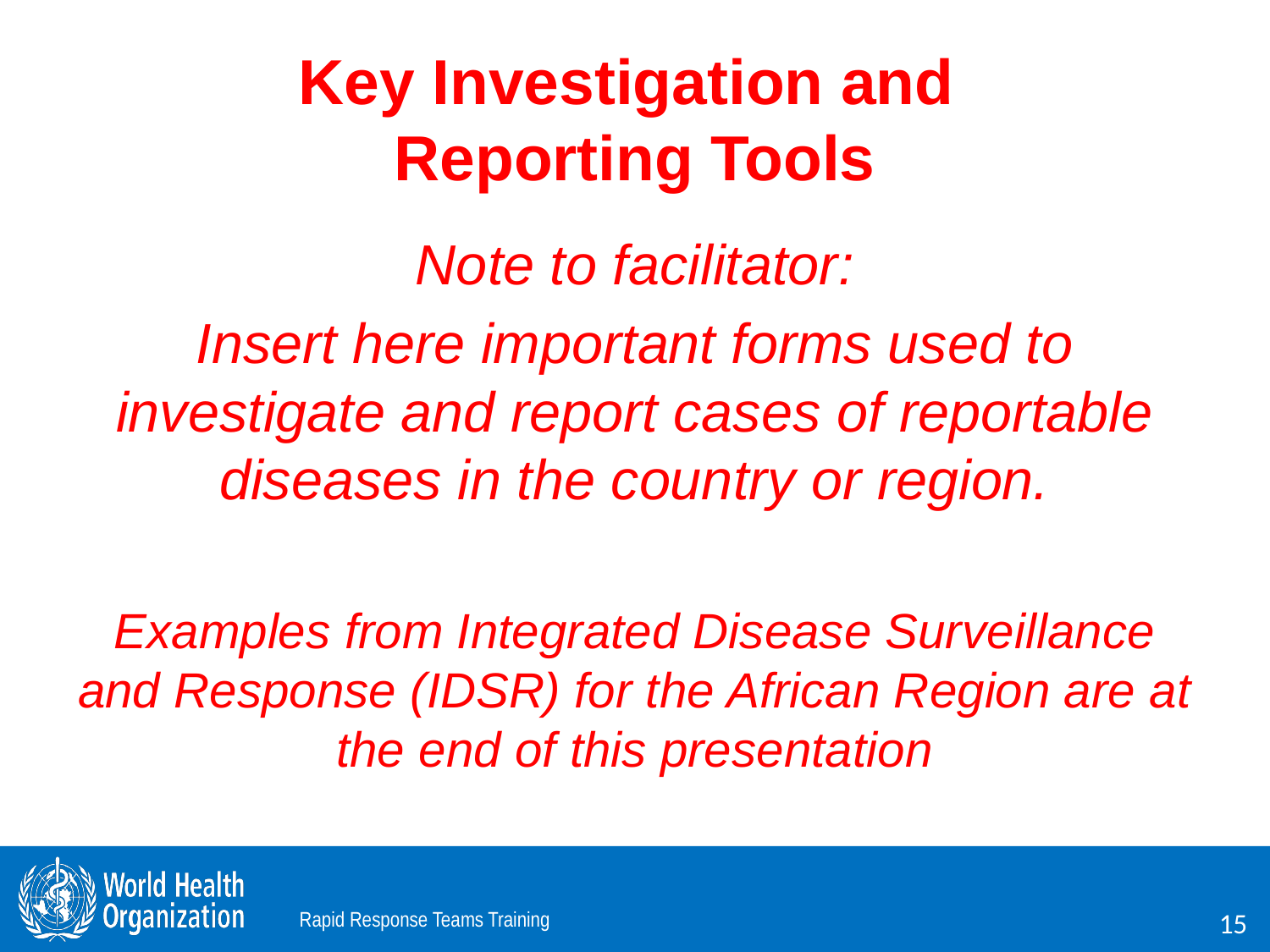

# Key Investigation and Reporting Tools
Note to facilitator:
Insert here important forms used to investigate and report cases of reportable diseases in the country or region.

Examples from Integrated Disease Surveillance and Response (IDSR) for the African Region are at the end of this presentation